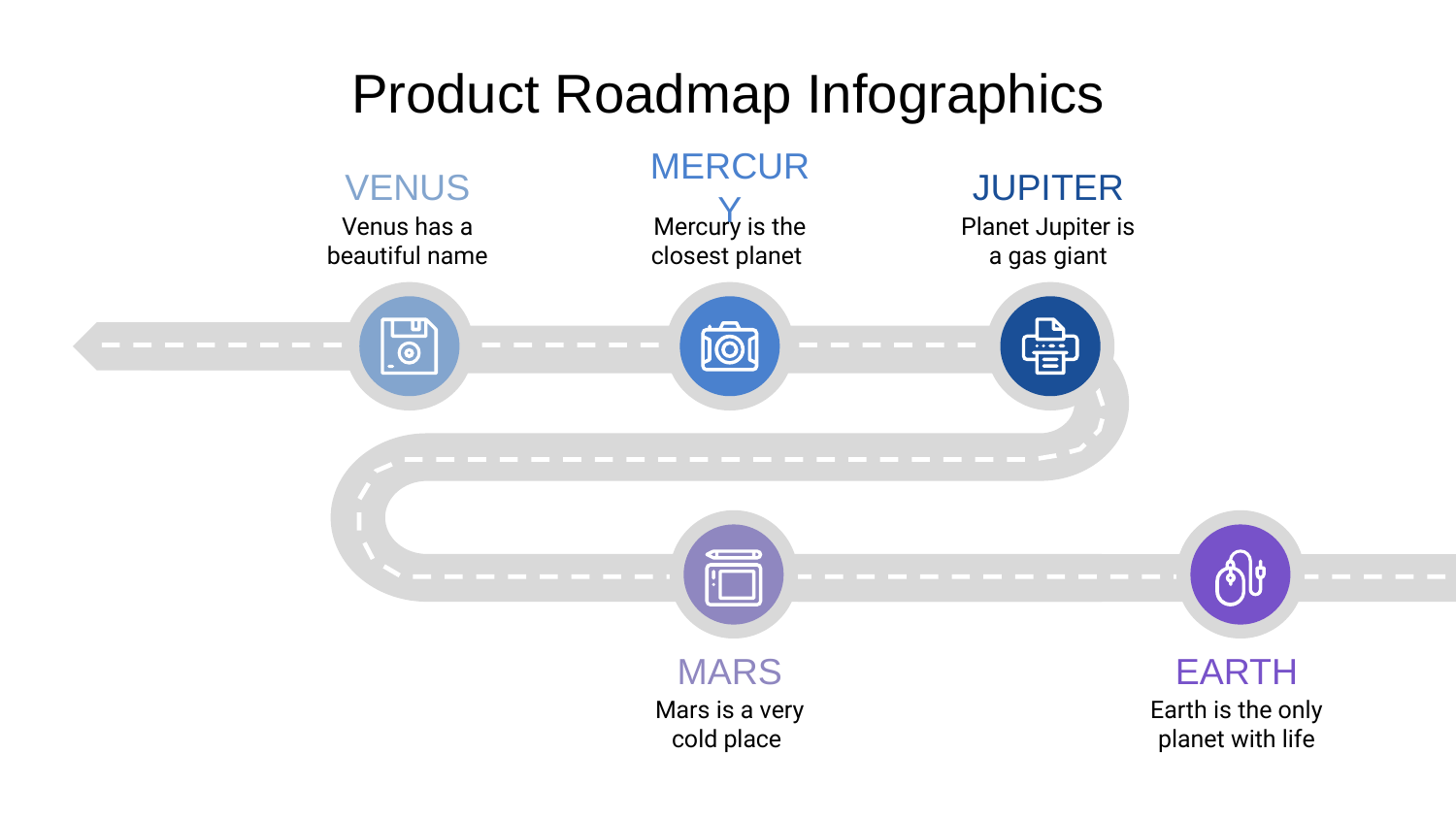

# Product Roadmap Infographics
VENUS
MERCURY
JUPITER
Venus has a beautiful name
Mercury is the closest planet
Planet Jupiter is a gas giant

MARS
EARTH
Mars is a very cold place
Earth is the only planet with life